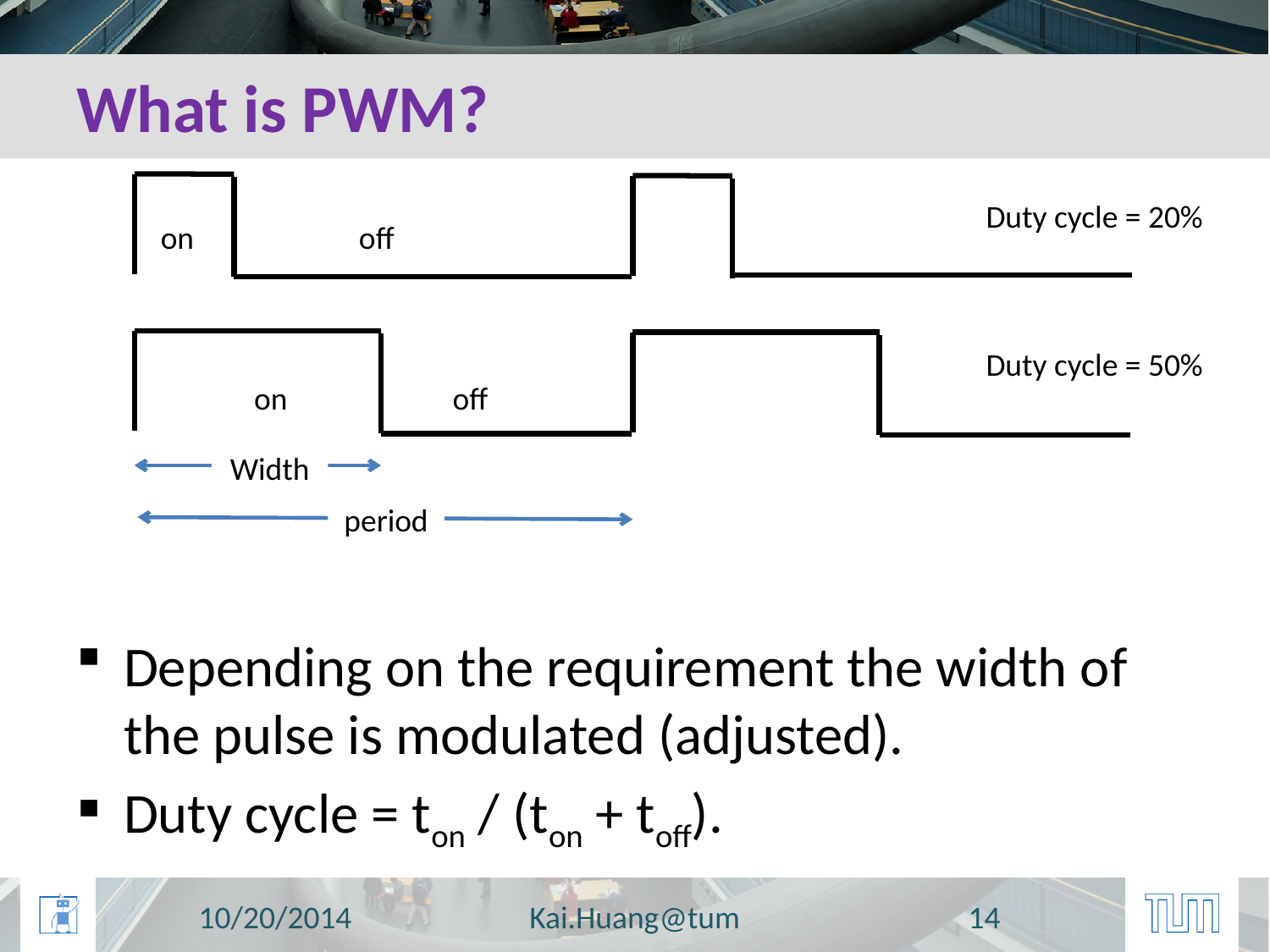

# What is PWM?
Duty cycle = 20%
on                       off
Duty cycle = 50%
             on                       off
Width
period
Depending on the requirement the width of the pulse is modulated (adjusted).
Duty cycle = ton / (ton + toff).
10/20/2014
Kai.Huang@tum
14